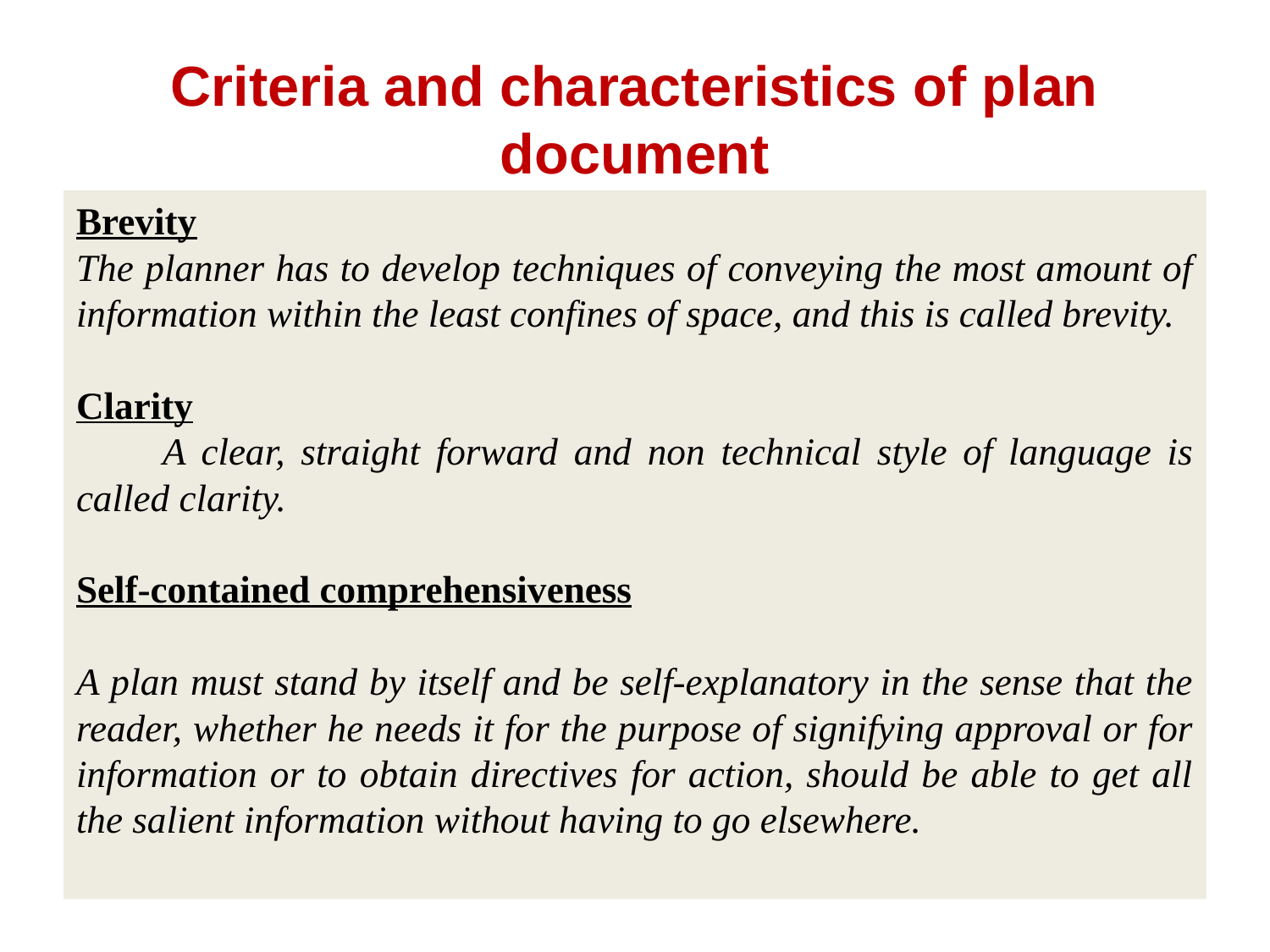

# Criteria and characteristics of plan document
Brevity
The planner has to develop techniques of conveying the most amount of information within the least confines of space, and this is called brevity.

Clarity
	A clear, straight forward and non technical style of language is called clarity.

Self-contained comprehensiveness

A plan must stand by itself and be self-explanatory in the sense that the reader, whether he needs it for the purpose of signifying approval or for information or to obtain directives for action, should be able to get all the salient information without having to go elsewhere.